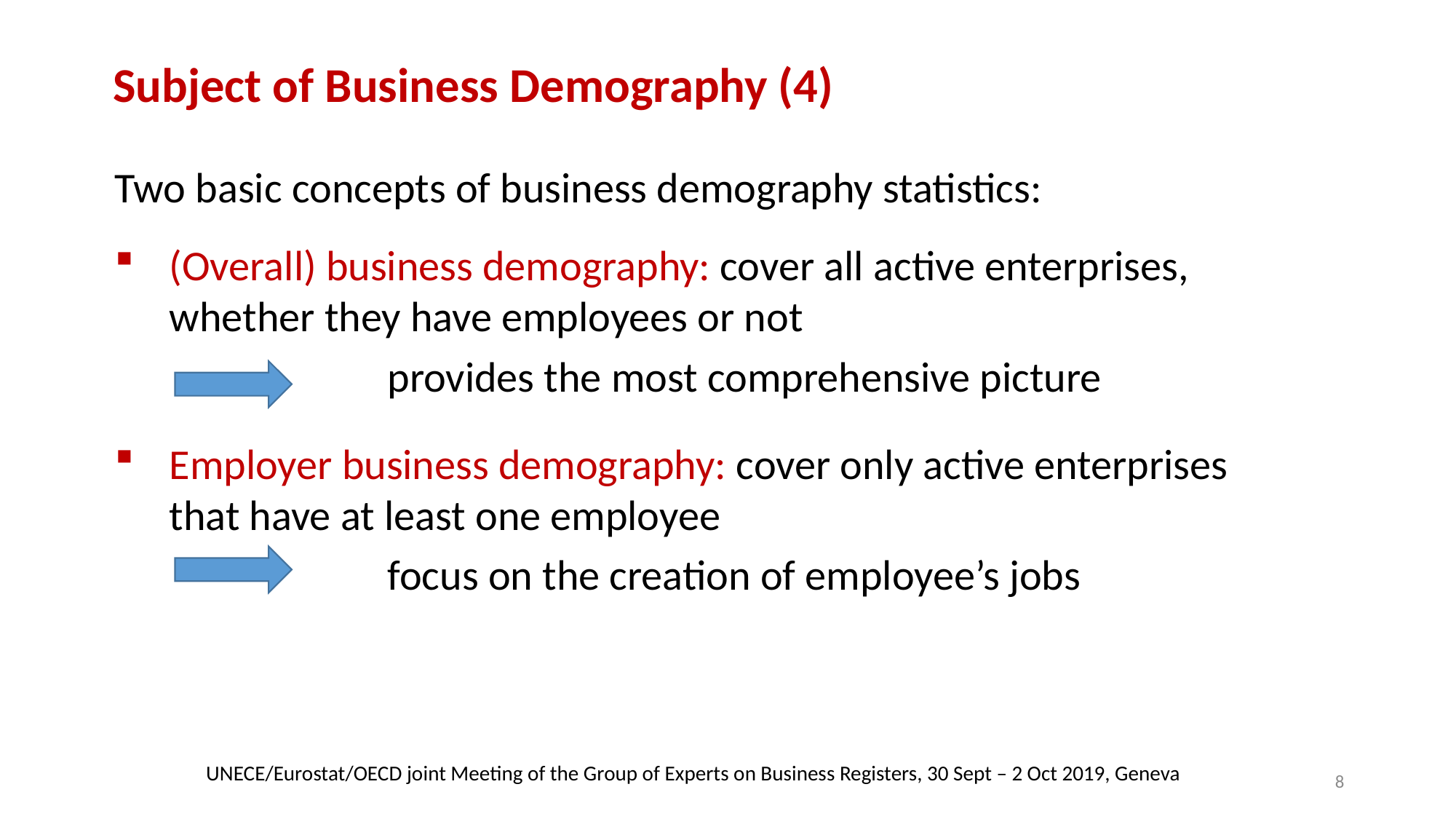

# Subject of Business Demography (4)
Two basic concepts of business demography statistics:
(Overall) business demography: cover all active enterprises, whether they have employees or not
		provides the most comprehensive picture
Employer business demography: cover only active enterprises that have at least one employee
		focus on the creation of employee’s jobs

UNECE/Eurostat/OECD joint Meeting of the Group of Experts on Business Registers, 30 Sept – 2 Oct 2019, Geneva
8